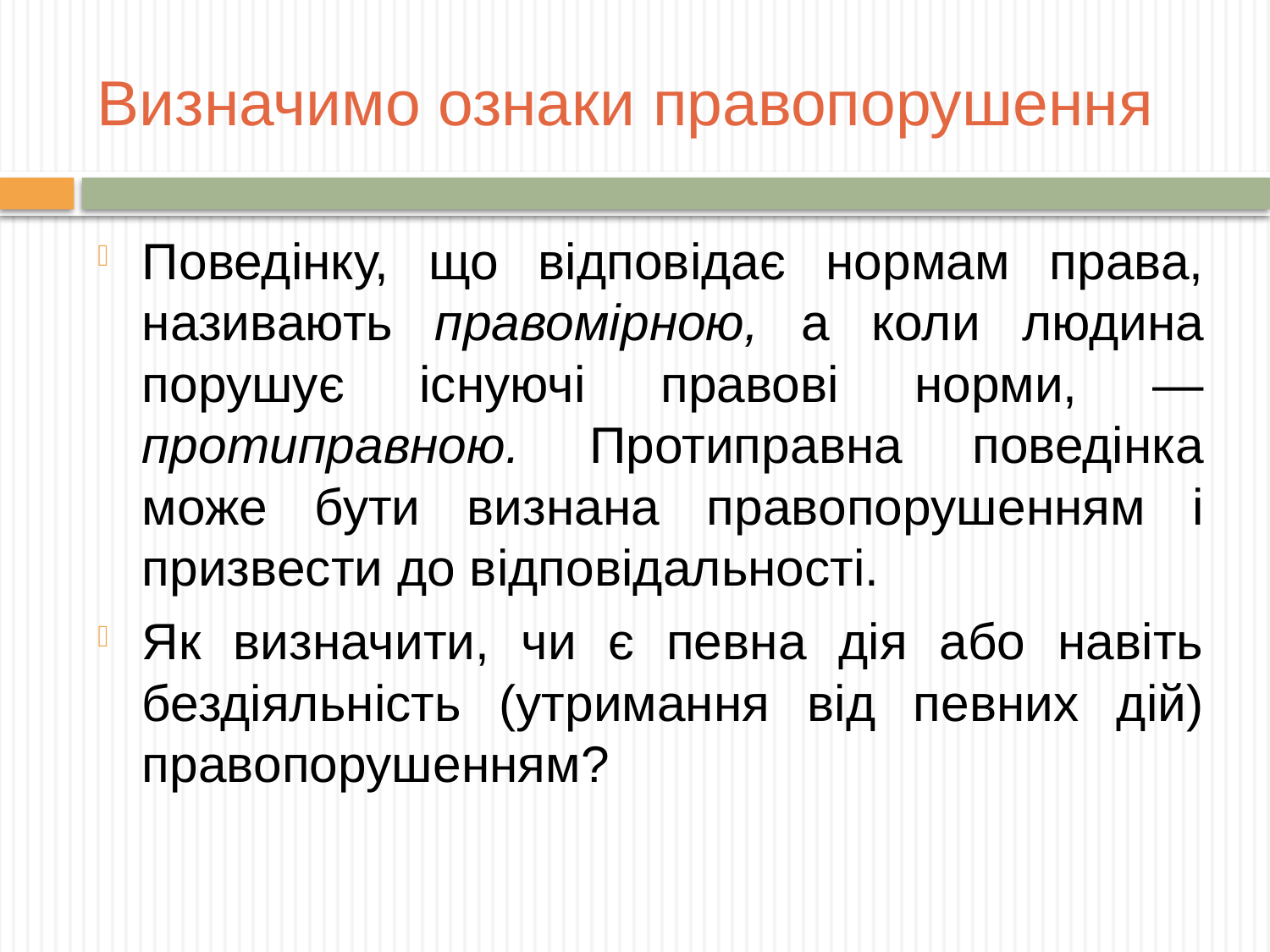

Визначимо ознаки правопорушення
Поведінку, що відповідає нормам права, називають правомірною, а коли людина порушує існуючі правові норми, — протиправною. Протиправна поведінка може бути визнана правопорушенням і призвести до відповідальності.
Як визначити, чи є певна дія або навіть бездіяльність (утримання від певних дій) правопорушенням?